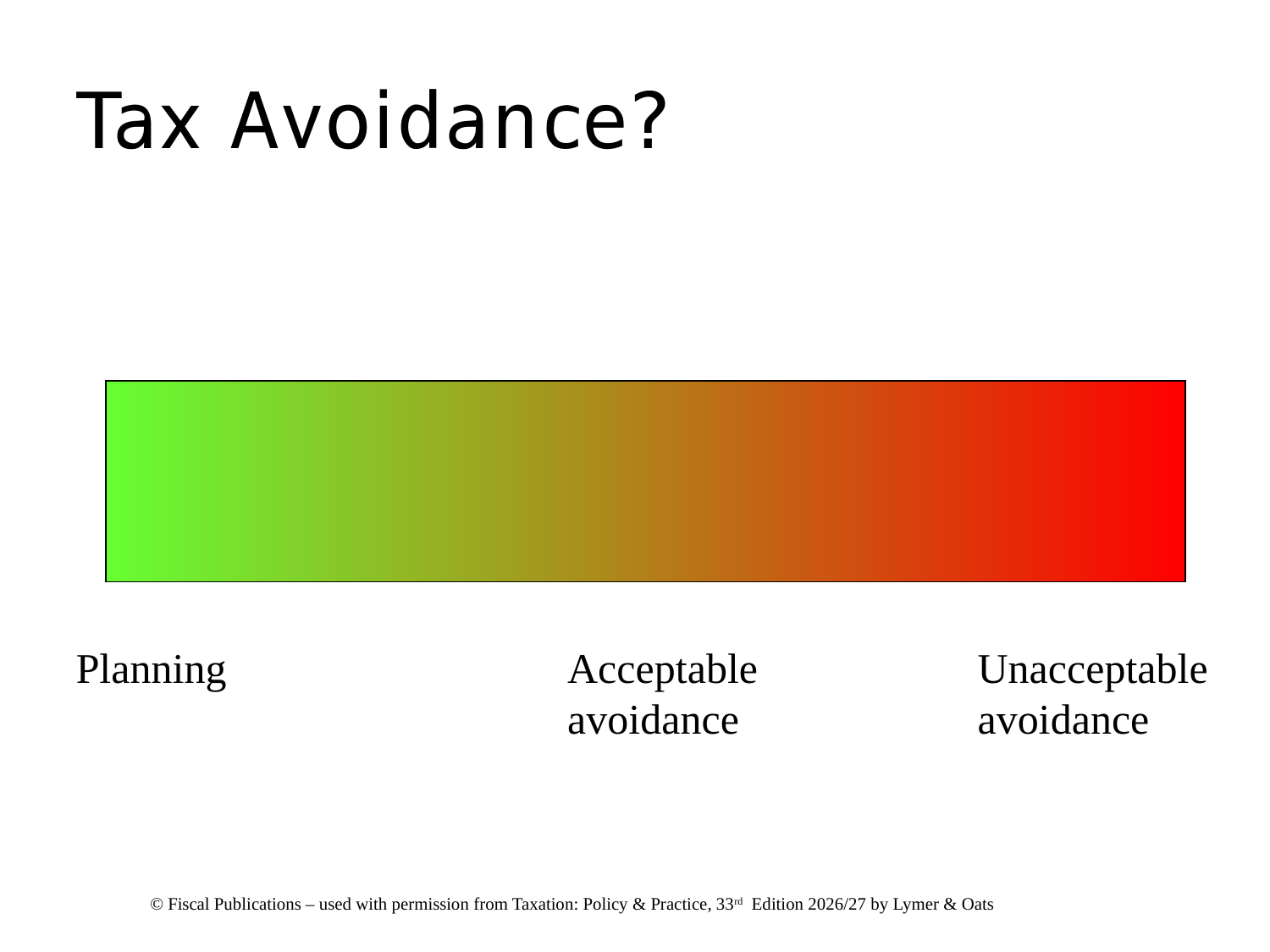

# Tax Avoidance?

Planning
Acceptable avoidance
Unacceptable avoidance